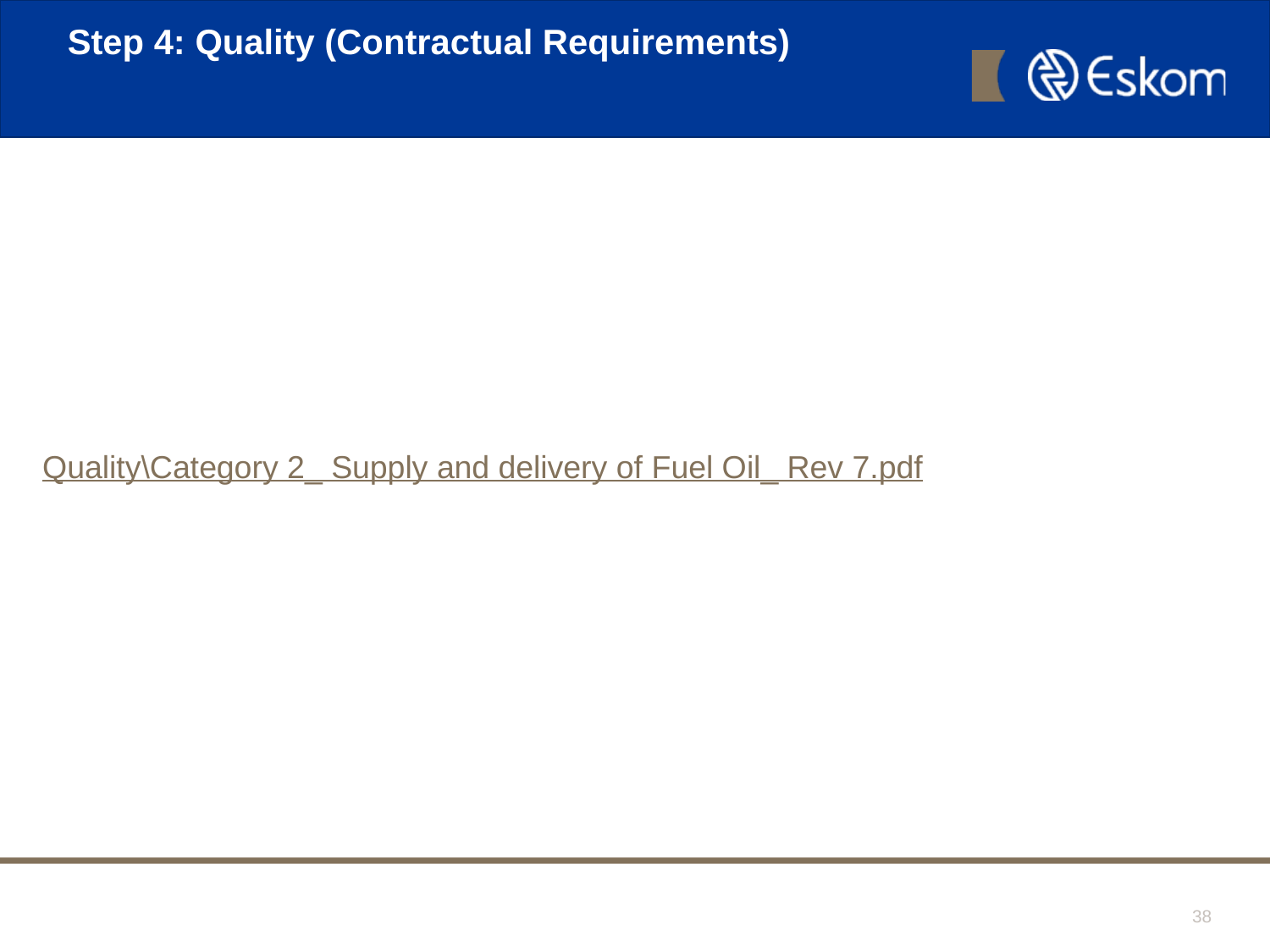

# Step 4: Quality (Contractual Requirements)

Quality\Category 2_ Supply and delivery of Fuel Oil_ Rev 7.pdf

38